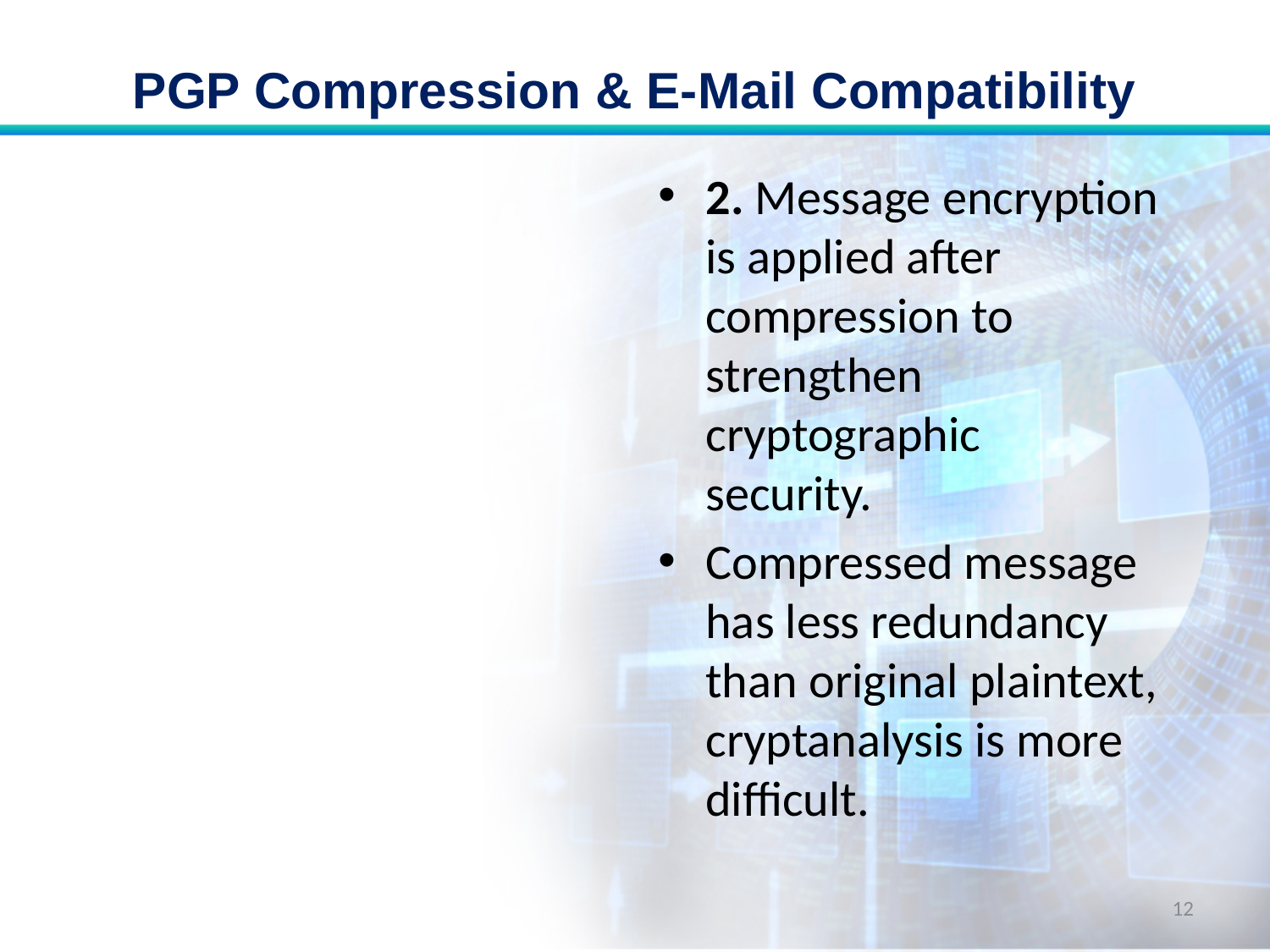

# PGP Compression & E-Mail Compatibility
2. Message encryption is applied after compression to strengthen cryptographic security.
Compressed message has less redundancy than original plaintext, cryptanalysis is more difficult.
12